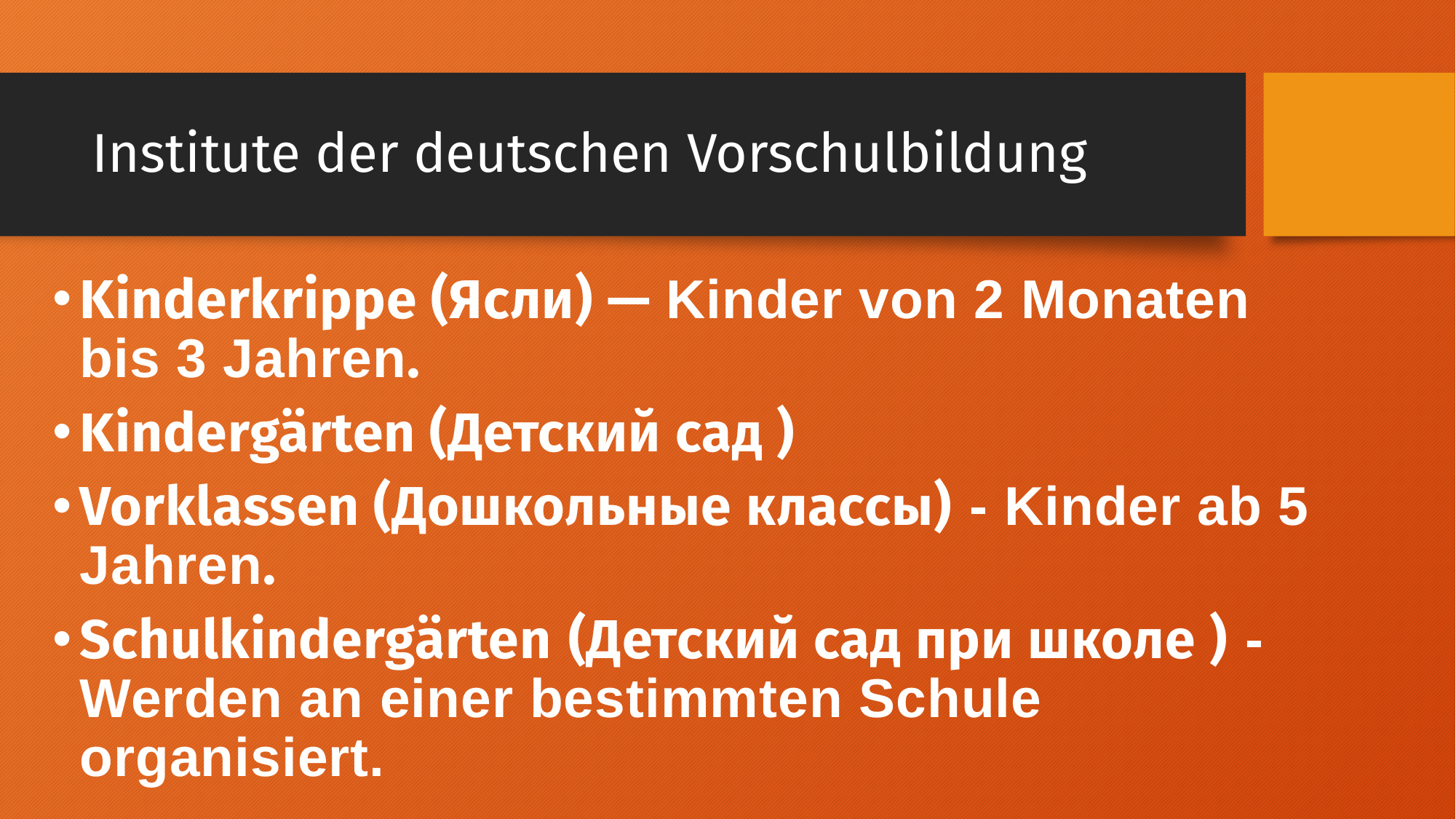

# Institute der deutschen Vorschulbildung
Kinderkrippe (Ясли) — Kinder von 2 Monaten bis 3 Jahren.
Kindergärten (Детский сад )
Vorklassen (Дошкольные классы) - Kinder ab 5 Jahren.
Schulkindergärten (Детский сад при школе ) - Werden an einer bestimmten Schule organisiert.